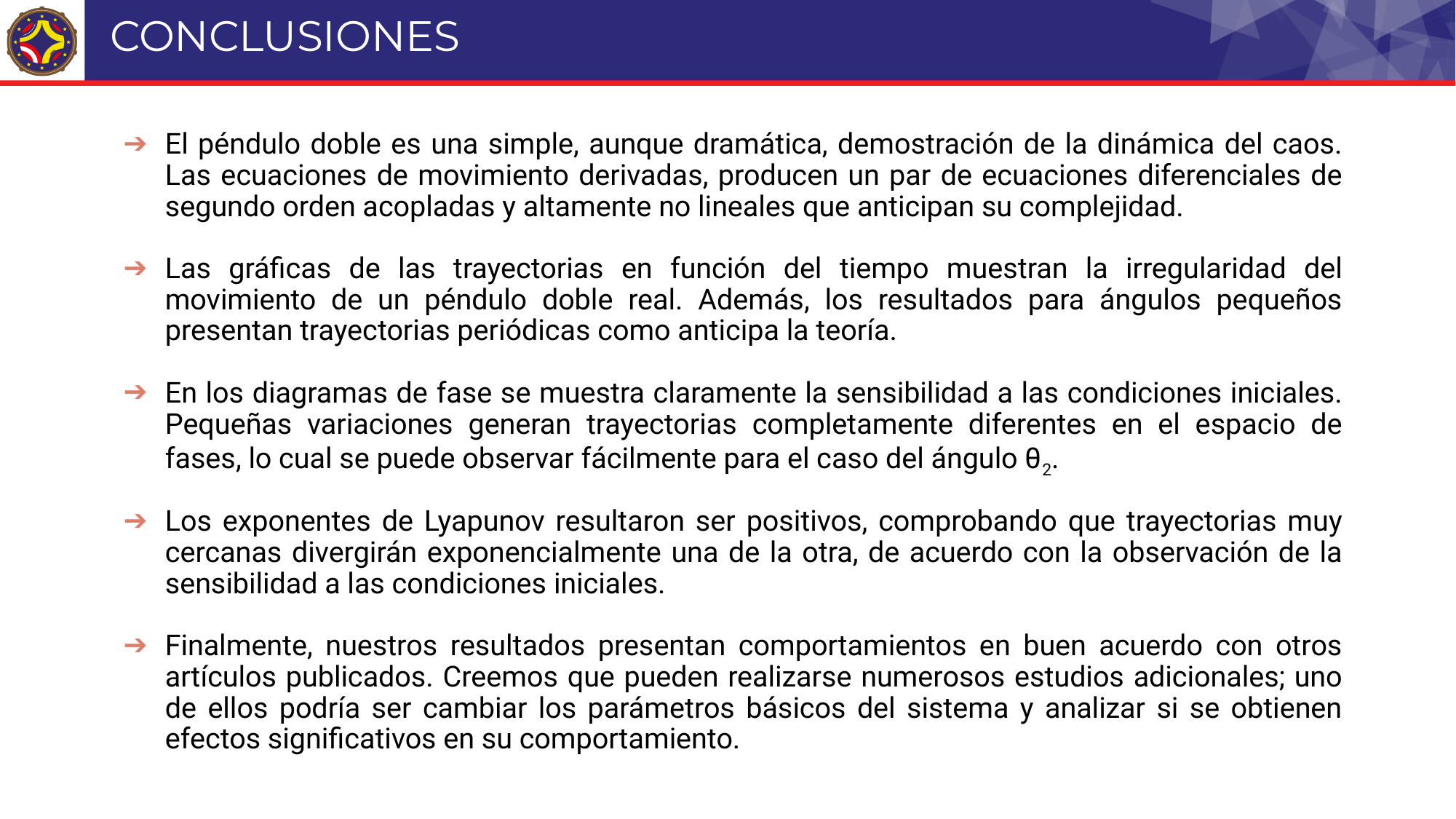

# CONCLUSIONES
El péndulo doble es una simple, aunque dramática, demostración de la dinámica del caos. Las ecuaciones de movimiento derivadas, producen un par de ecuaciones diferenciales de segundo orden acopladas y altamente no lineales que anticipan su complejidad.

Las gráficas de las trayectorias en función del tiempo muestran la irregularidad del movimiento de un péndulo doble real. Además, los resultados para ángulos pequeños presentan trayectorias periódicas como anticipa la teoría.

En los diagramas de fase se muestra claramente la sensibilidad a las condiciones iniciales. Pequeñas variaciones generan trayectorias completamente diferentes en el espacio de fases, lo cual se puede observar fácilmente para el caso del ángulo θ2.

Los exponentes de Lyapunov resultaron ser positivos, comprobando que trayectorias muy cercanas divergirán exponencialmente una de la otra, de acuerdo con la observación de la sensibilidad a las condiciones iniciales.

Finalmente, nuestros resultados presentan comportamientos en buen acuerdo con otros artículos publicados. Creemos que pueden realizarse numerosos estudios adicionales; uno de ellos podría ser cambiar los parámetros básicos del sistema y analizar si se obtienen efectos significativos en su comportamiento.